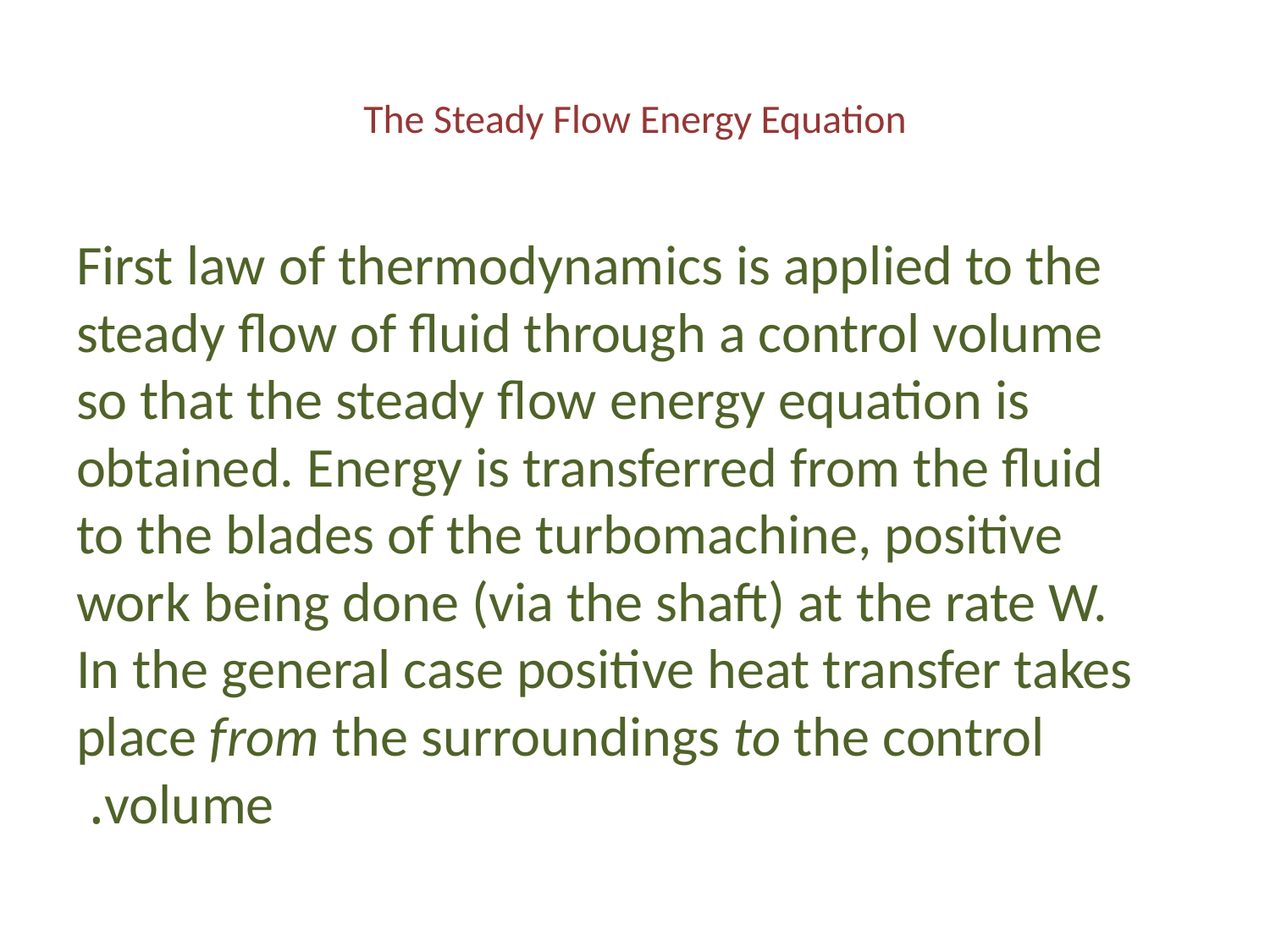

# The Steady Flow Energy Equation
First law of thermodynamics is applied to the steady flow of fluid through a control volume so that the steady flow energy equation is obtained. Energy is transferred from the fluid to the blades of the turbomachine, positive work being done (via the shaft) at the rate W. In the general case positive heat transfer takes place from the surroundings to the control volume.